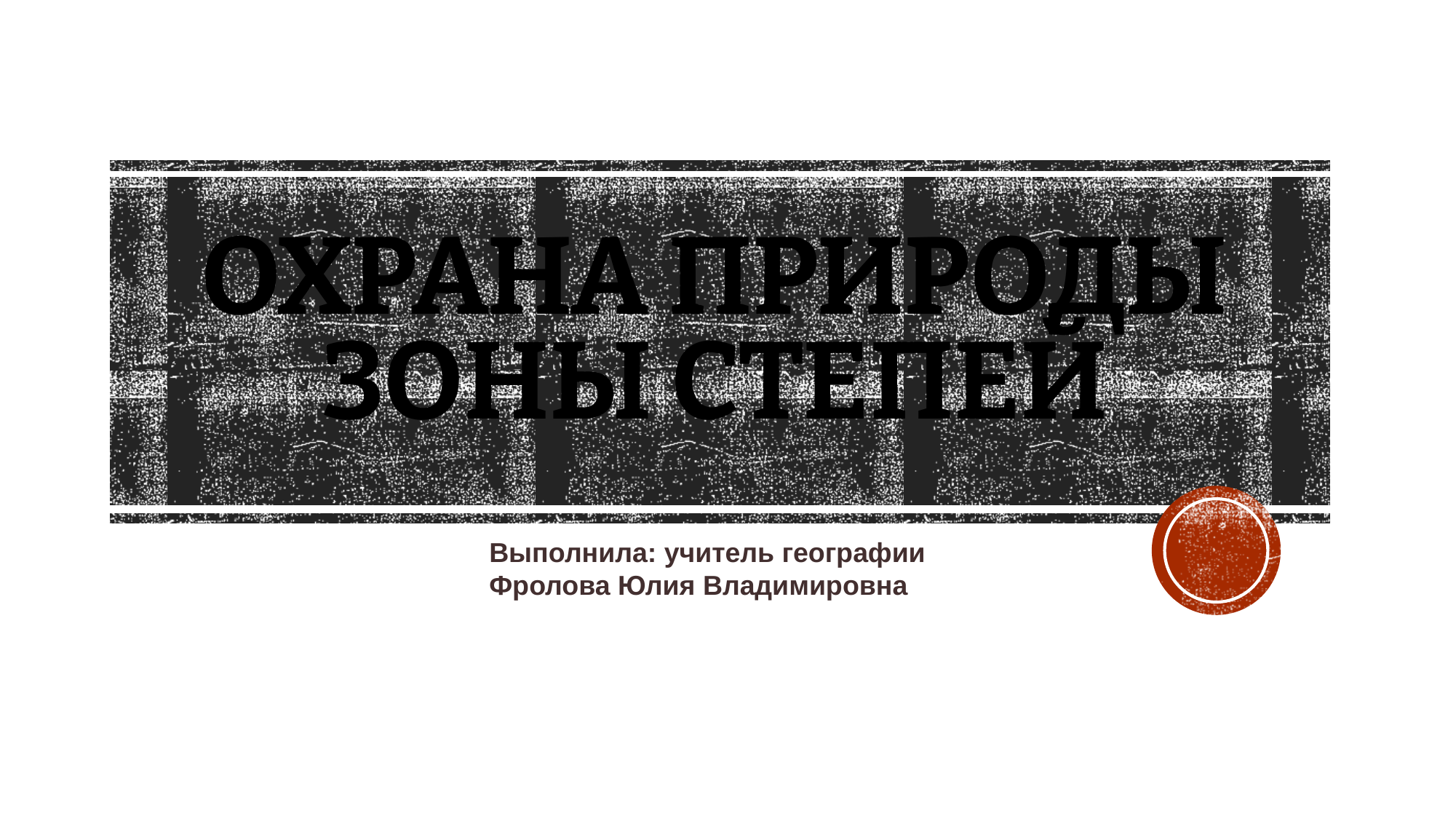

# Охрана природы зоны степей
Выполнила: учитель географии
Фролова Юлия Владимировна